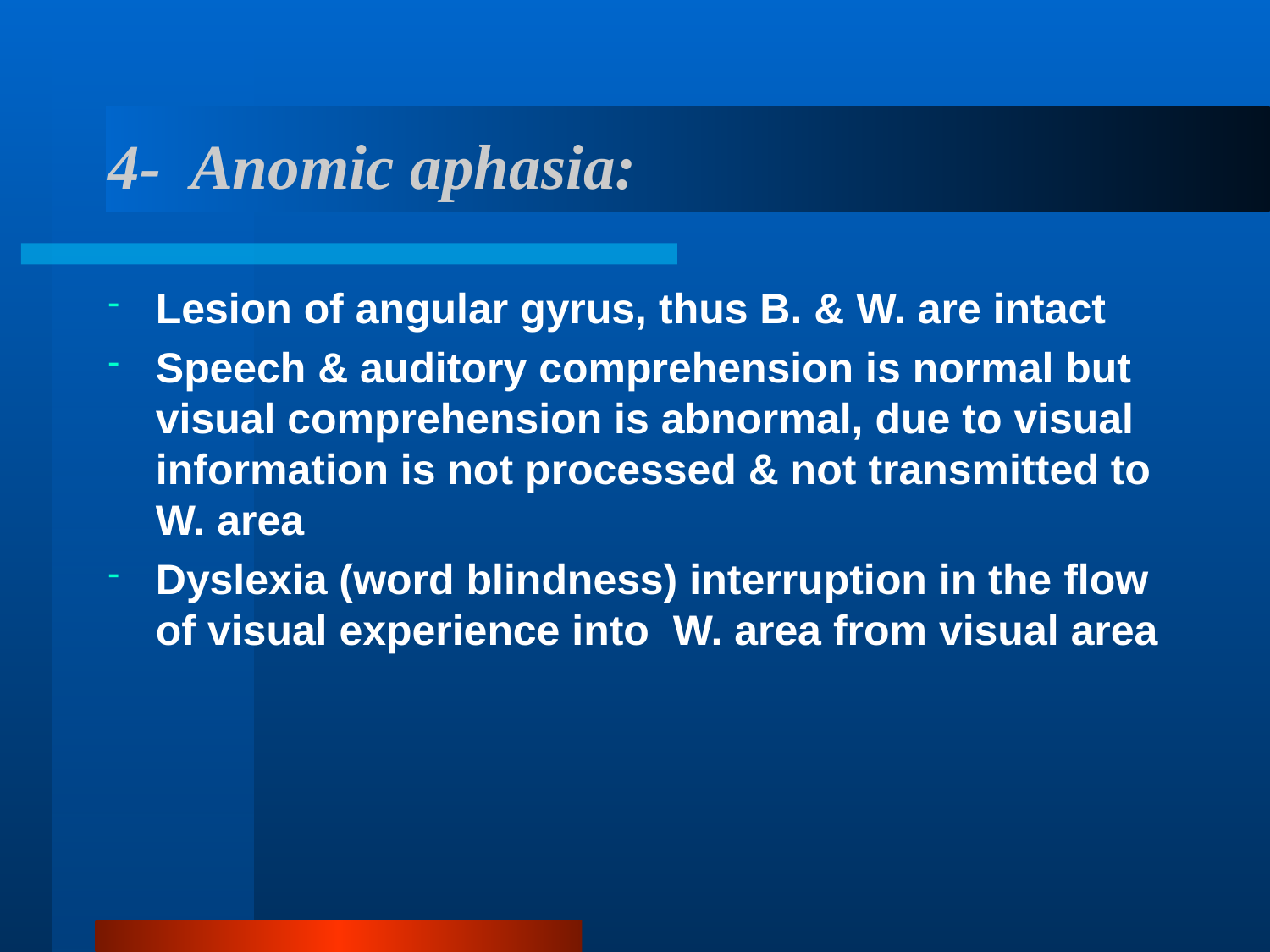

# 4-  Anomic aphasia:
Lesion of angular gyrus, thus B. & W. are intact
Speech & auditory comprehension is normal but visual comprehension is abnormal, due to visual information is not processed & not transmitted to W. area
Dyslexia (word blindness) interruption in the flow of visual experience into  W. area from visual area